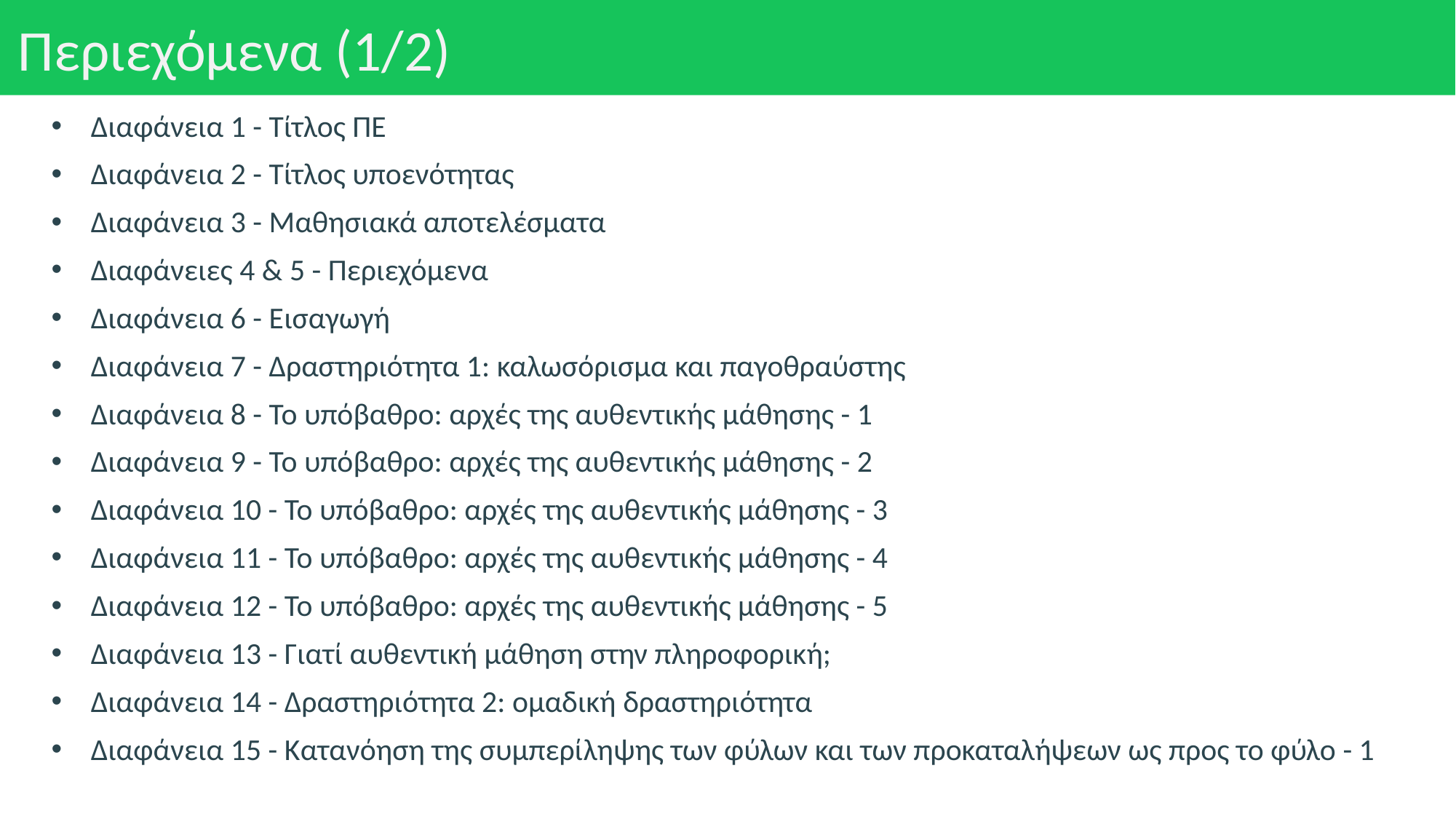

# Περιεχόμενα (1/2)
Διαφάνεια 1 - Τίτλος ΠΕ
Διαφάνεια 2 - Τίτλος υποενότητας
Διαφάνεια 3 - Μαθησιακά αποτελέσματα
Διαφάνειες 4 & 5 - Περιεχόμενα
Διαφάνεια 6 - Εισαγωγή
Διαφάνεια 7 - Δραστηριότητα 1: καλωσόρισμα και παγοθραύστης
Διαφάνεια 8 - Το υπόβαθρο: αρχές της αυθεντικής μάθησης - 1
Διαφάνεια 9 - Το υπόβαθρο: αρχές της αυθεντικής μάθησης - 2
Διαφάνεια 10 - Το υπόβαθρο: αρχές της αυθεντικής μάθησης - 3
Διαφάνεια 11 - Το υπόβαθρο: αρχές της αυθεντικής μάθησης - 4
Διαφάνεια 12 - Το υπόβαθρο: αρχές της αυθεντικής μάθησης - 5
Διαφάνεια 13 - Γιατί αυθεντική μάθηση στην πληροφορική;
Διαφάνεια 14 - Δραστηριότητα 2: ομαδική δραστηριότητα
Διαφάνεια 15 - Κατανόηση της συμπερίληψης των φύλων και των προκαταλήψεων ως προς το φύλο - 1